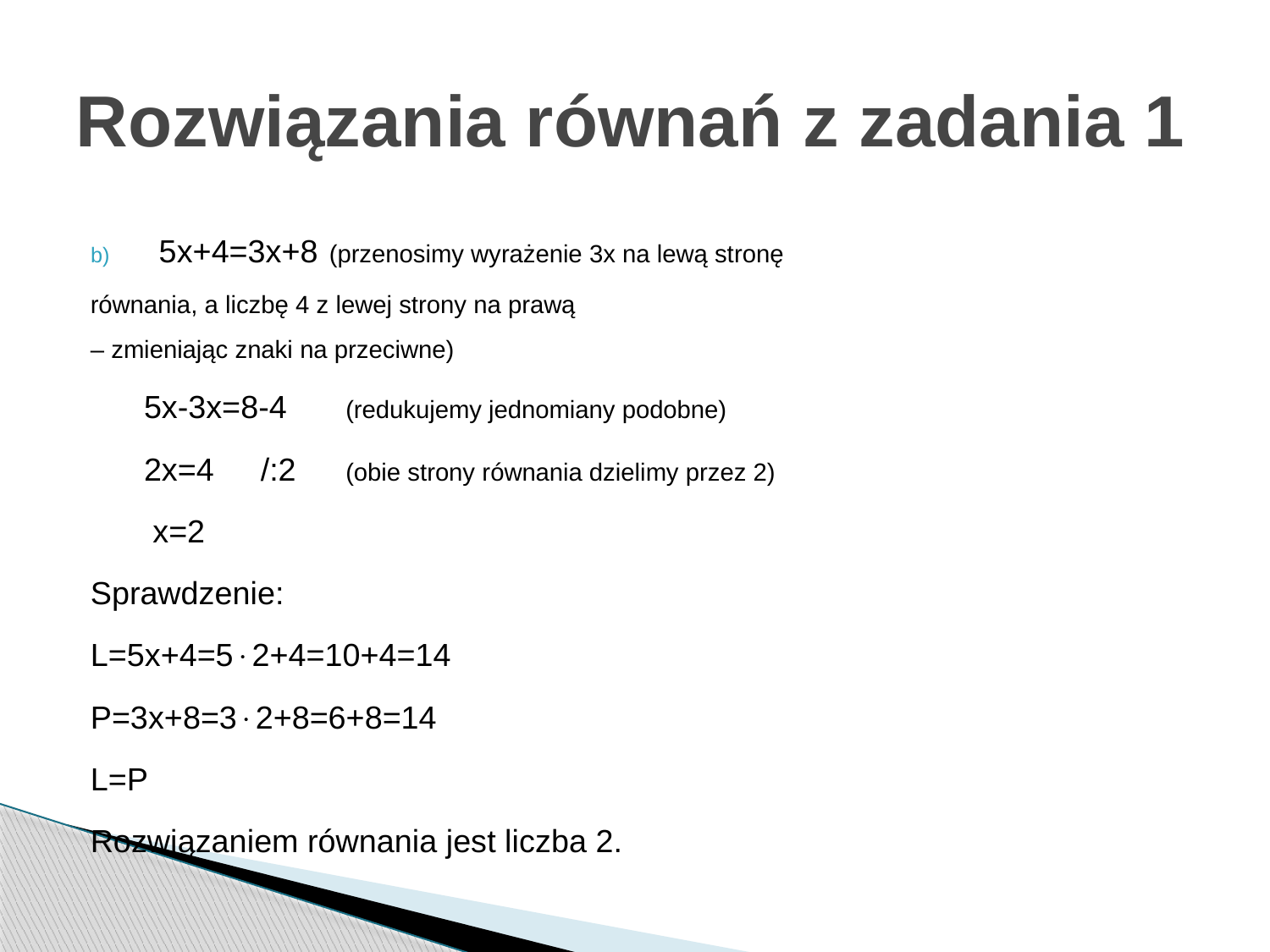

# Rozwiązania równań z zadania 1
5x+4=3x+8	(przenosimy wyrażenie 3x na lewą stronę
			równania, a liczbę 4 z lewej strony na prawą
			– zmieniając znaki na przeciwne)
      5x-3x=8-4	(redukujemy jednomiany podobne)
      2x=4	/:2	(obie strony równania dzielimy przez 2)
       x=2
Sprawdzenie:
L=5x+4=5⋅2+4=10+4=14
P=3x+8=3⋅2+8=6+8=14
L=P
Rozwiązaniem równania jest liczba 2.